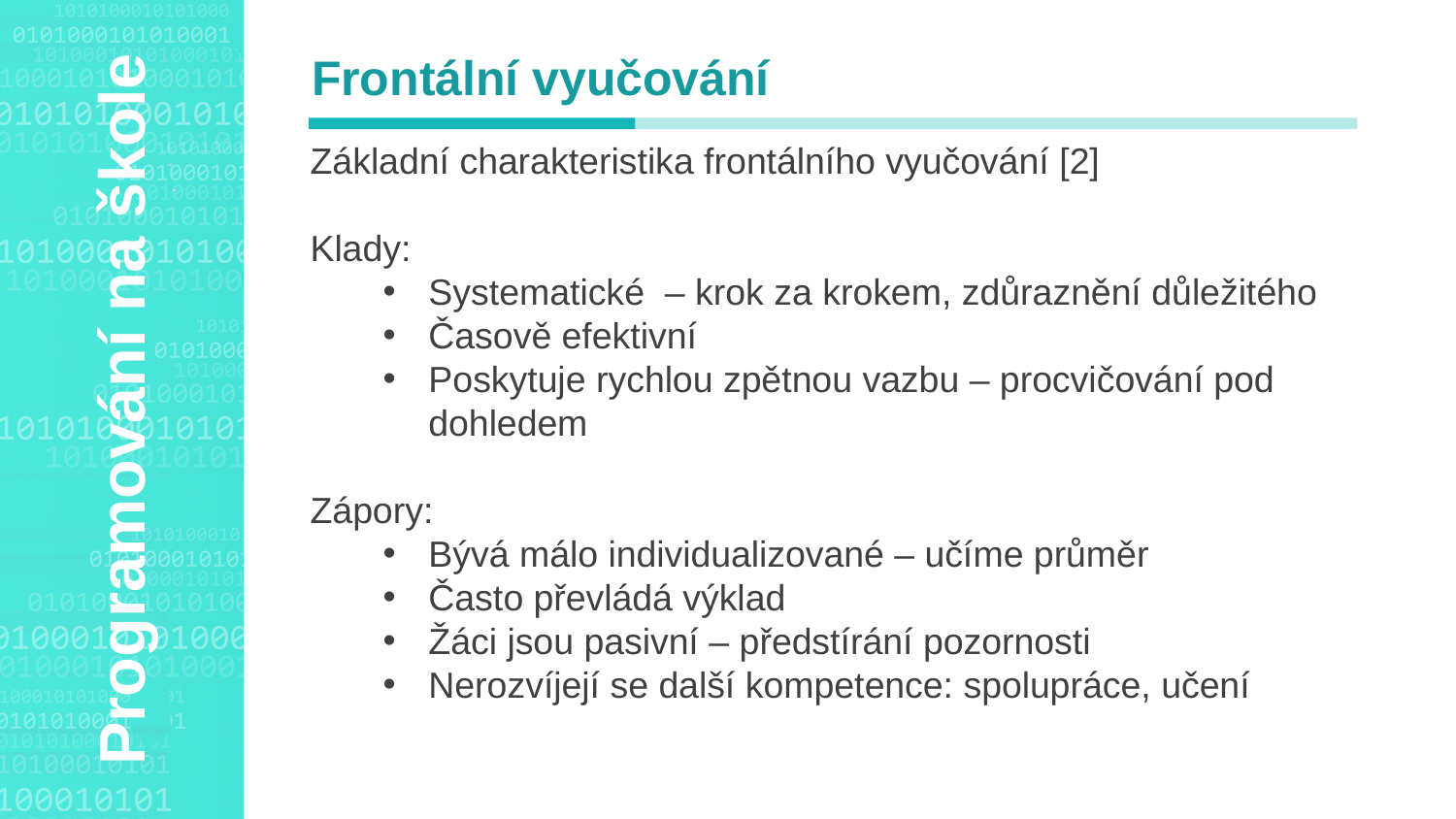

Frontální vyučování
Základní charakteristika frontálního vyučování [2]
Klady:
Systematické  – krok za krokem, zdůraznění důležitého
Časově efektivní
Poskytuje rychlou zpětnou vazbu – procvičování pod dohledem

Zápory:
Bývá málo individualizované – učíme průměr
Často převládá výklad
Žáci jsou pasivní – předstírání pozornosti
Nerozvíjejí se další kompetence: spolupráce, učení

Agenda Style

Programování na škole